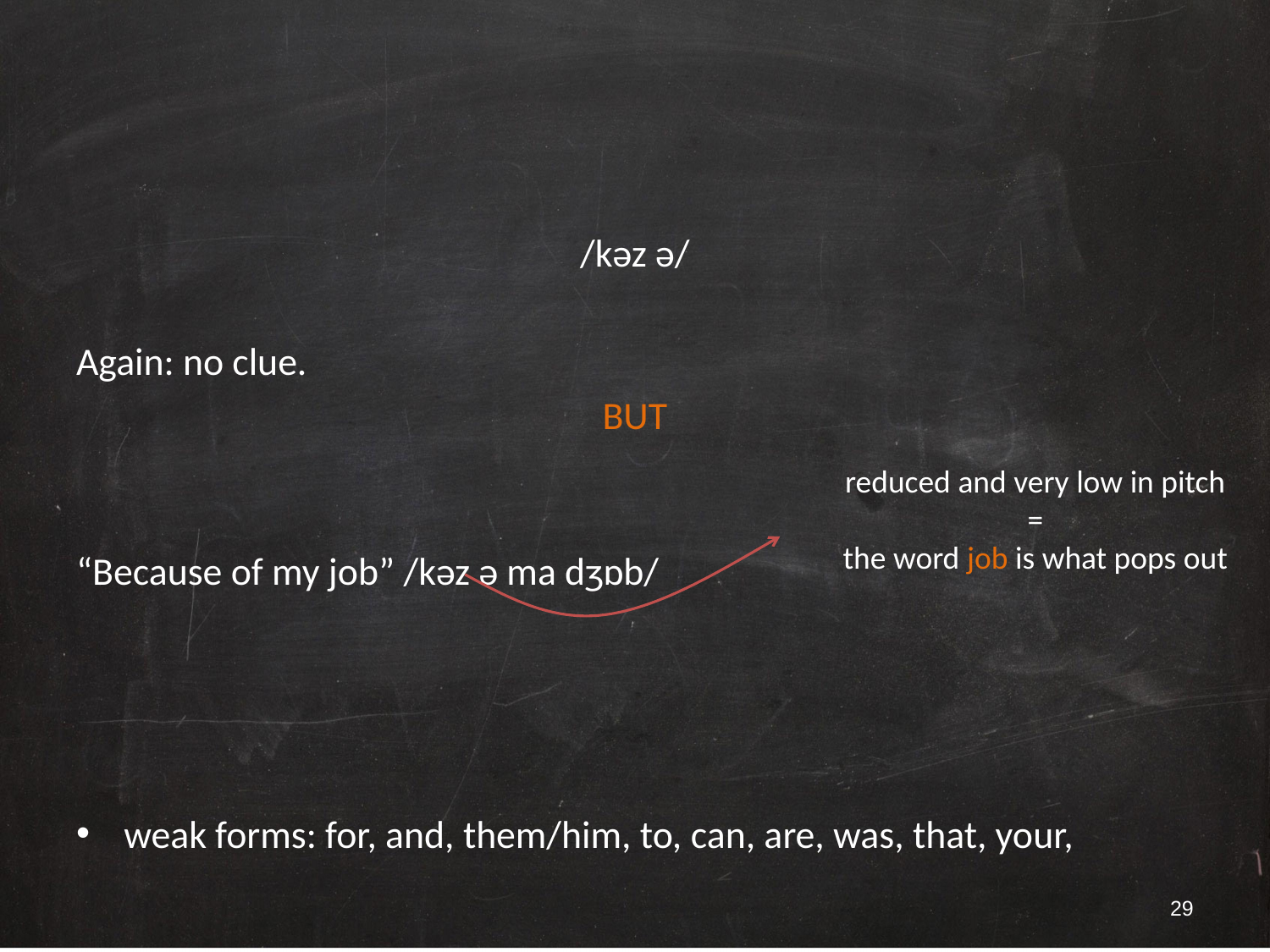

#
/kəz ə/

Again: no clue.
BUT

“Because of my job” /kəz ə ma dʒɒb/

weak forms: for, and, them/him, to, can, are, was, that, your,

reduced and very low in pitch
=
the word job is what pops out

29